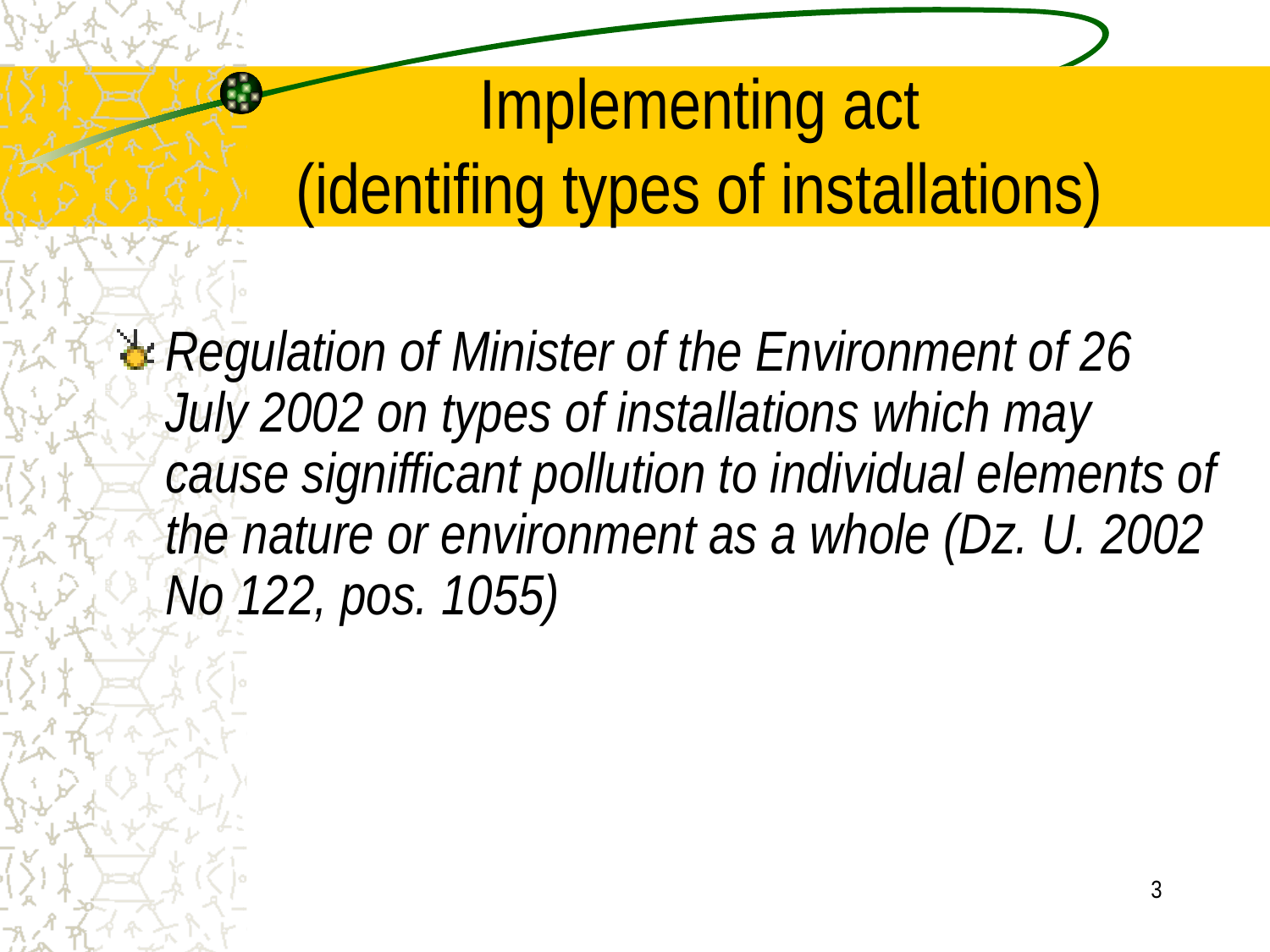

# Implementing act (identifing types of installations)
Regulation of Minister of the Environment of 26 July 2002 on types of installations which may cause signifficant pollution to individual elements of the nature or environment as a whole (Dz. U. 2002 No 122, pos. 1055)

3